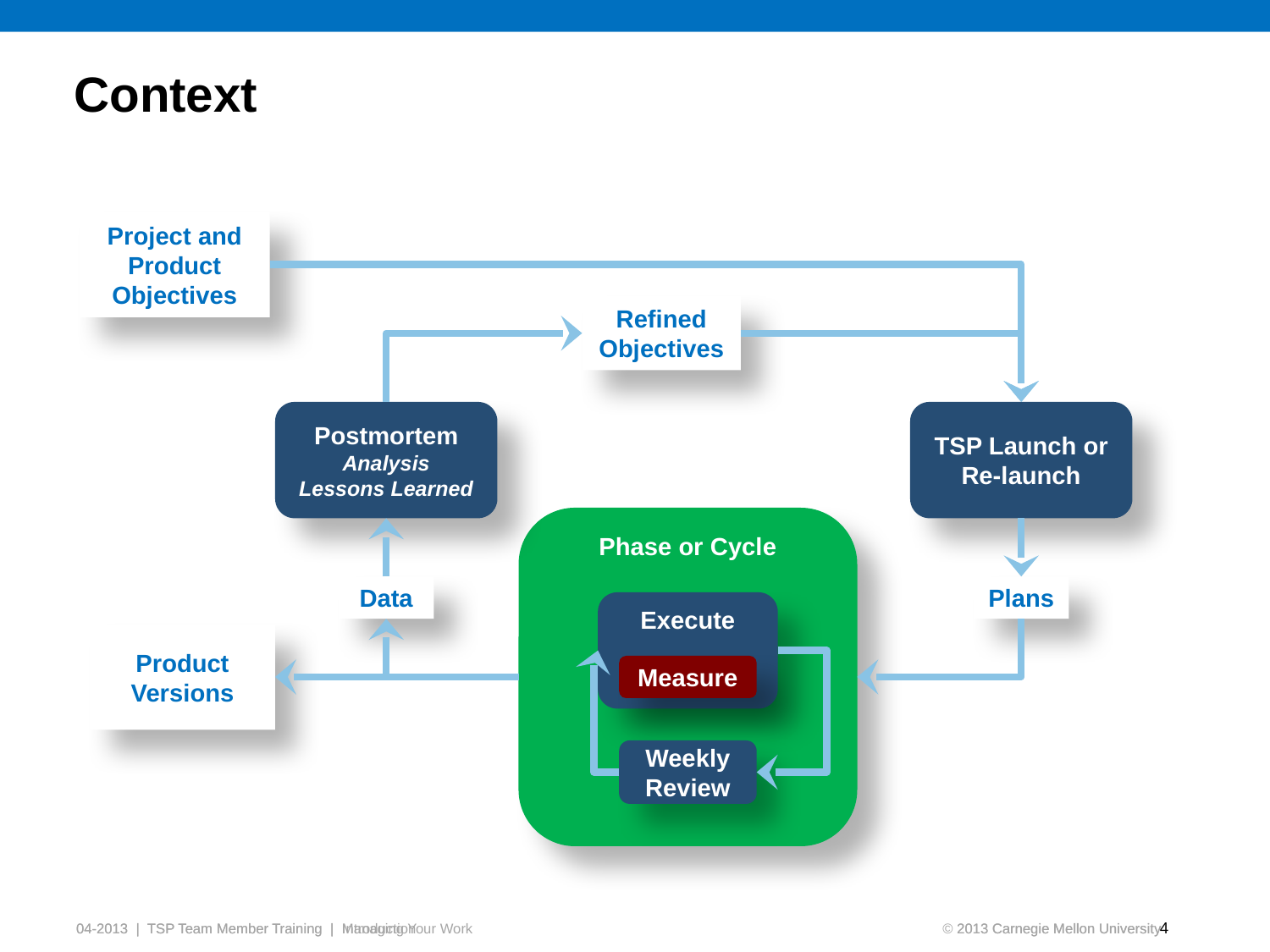

# Context
Project and Product Objectives
Refined Objectives
Postmortem
Analysis
Lessons Learned
TSP Launch or Re-launch
Phase or Cycle
Data
Plans
Execute
Product Versions
Measure
Weekly Review